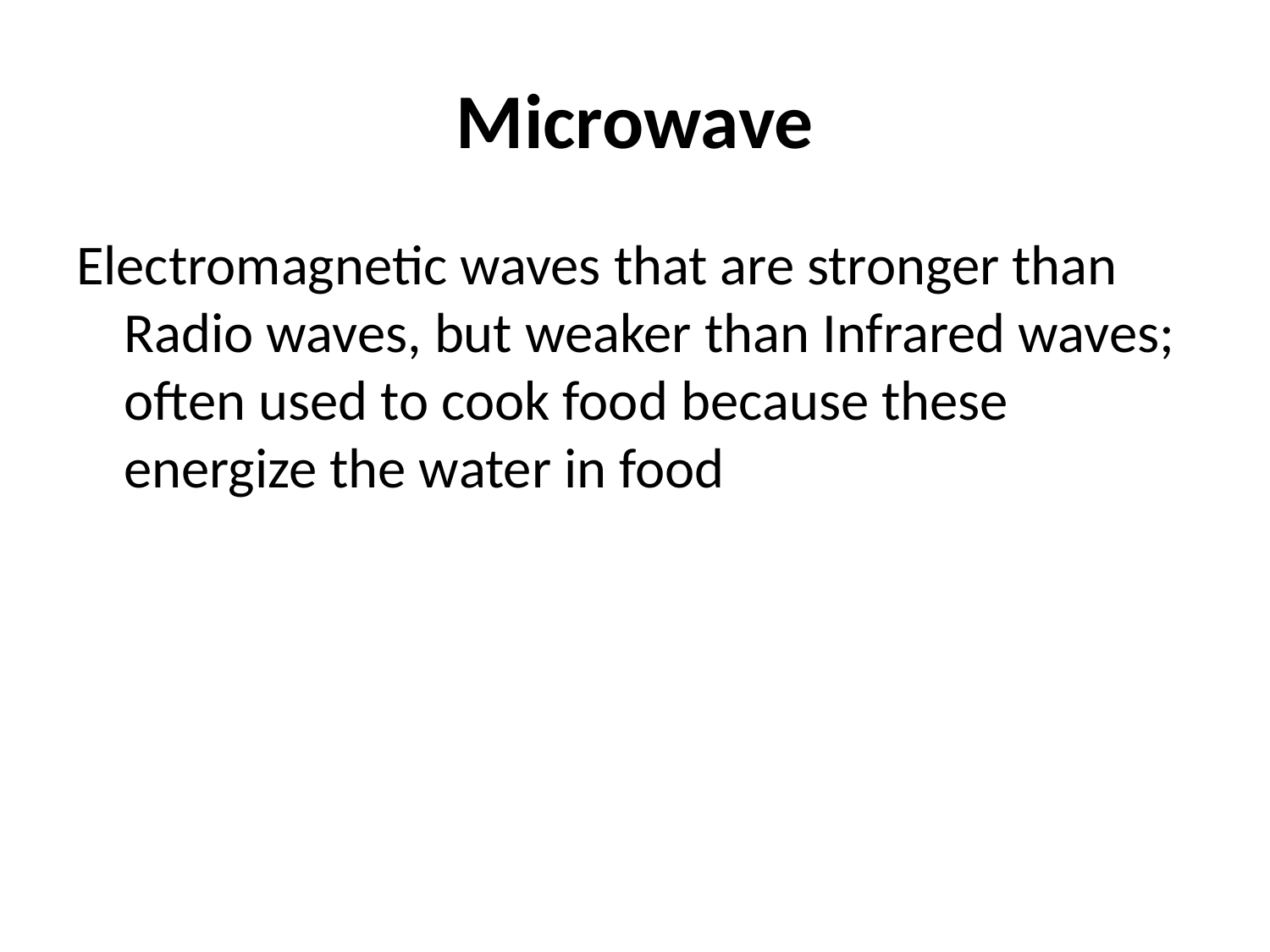

# Microwave
Electromagnetic waves that are stronger than Radio waves, but weaker than Infrared waves; often used to cook food because these energize the water in food